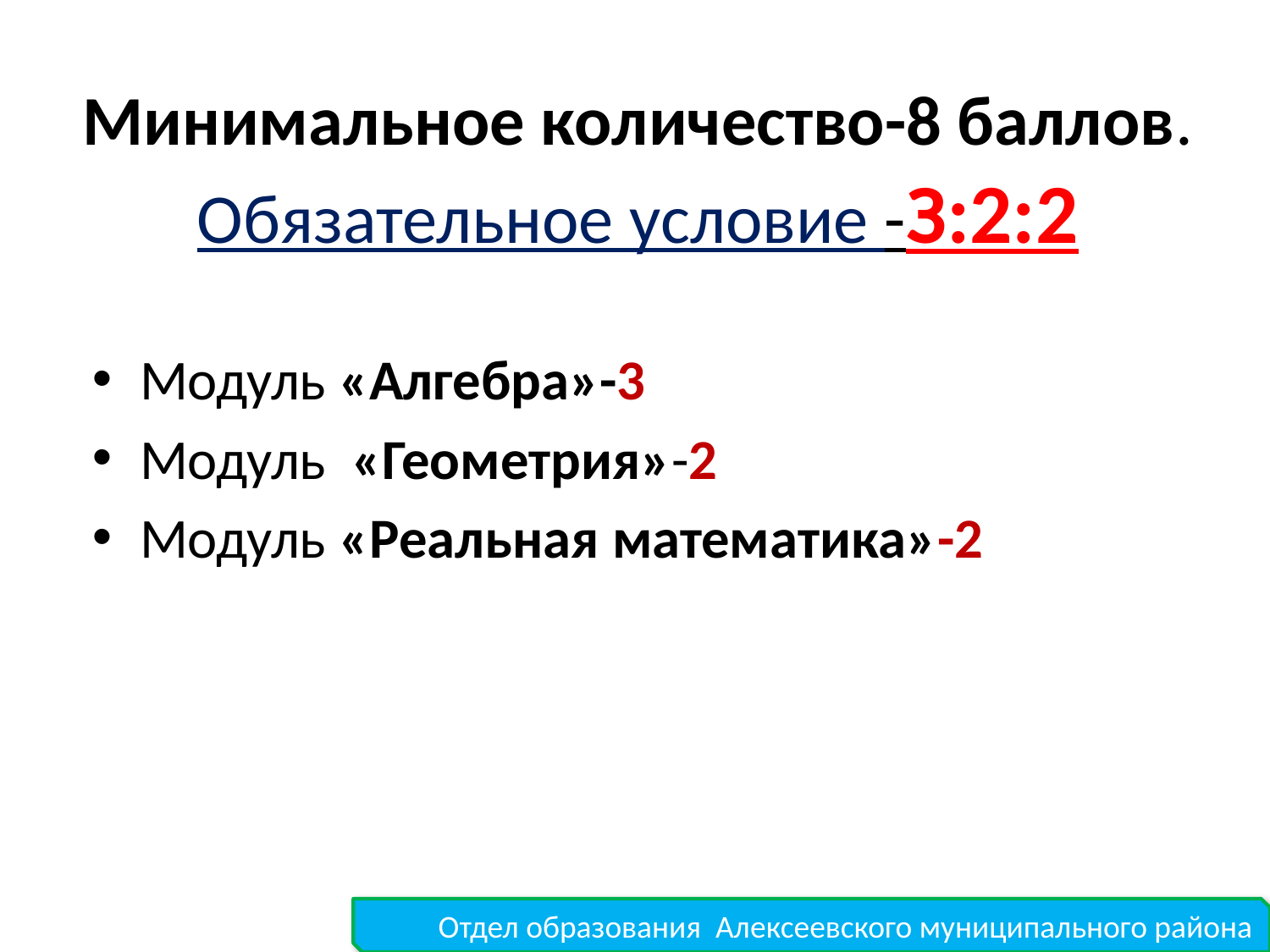

# Минимальное количество-8 баллов. Обязательное условие -З:2:2
Модуль «Алгебра»-3
Модуль  «Геометрия»-2
Модуль «Реальная математика»-2
Отдел образования  Алексеевского муниципального района